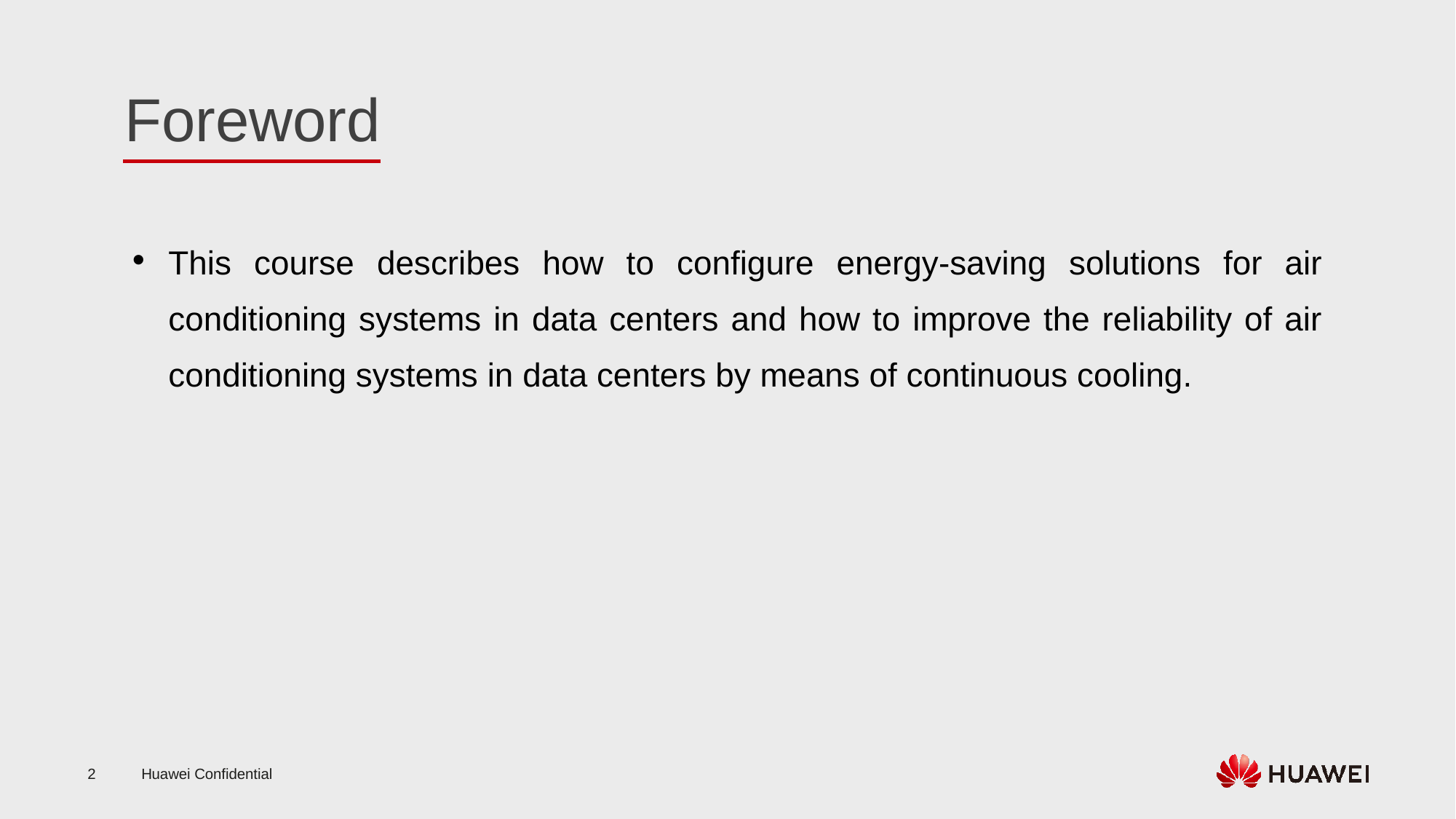

This course describes how to configure energy-saving solutions for air conditioning systems in data centers and how to improve the reliability of air conditioning systems in data centers by means of continuous cooling.